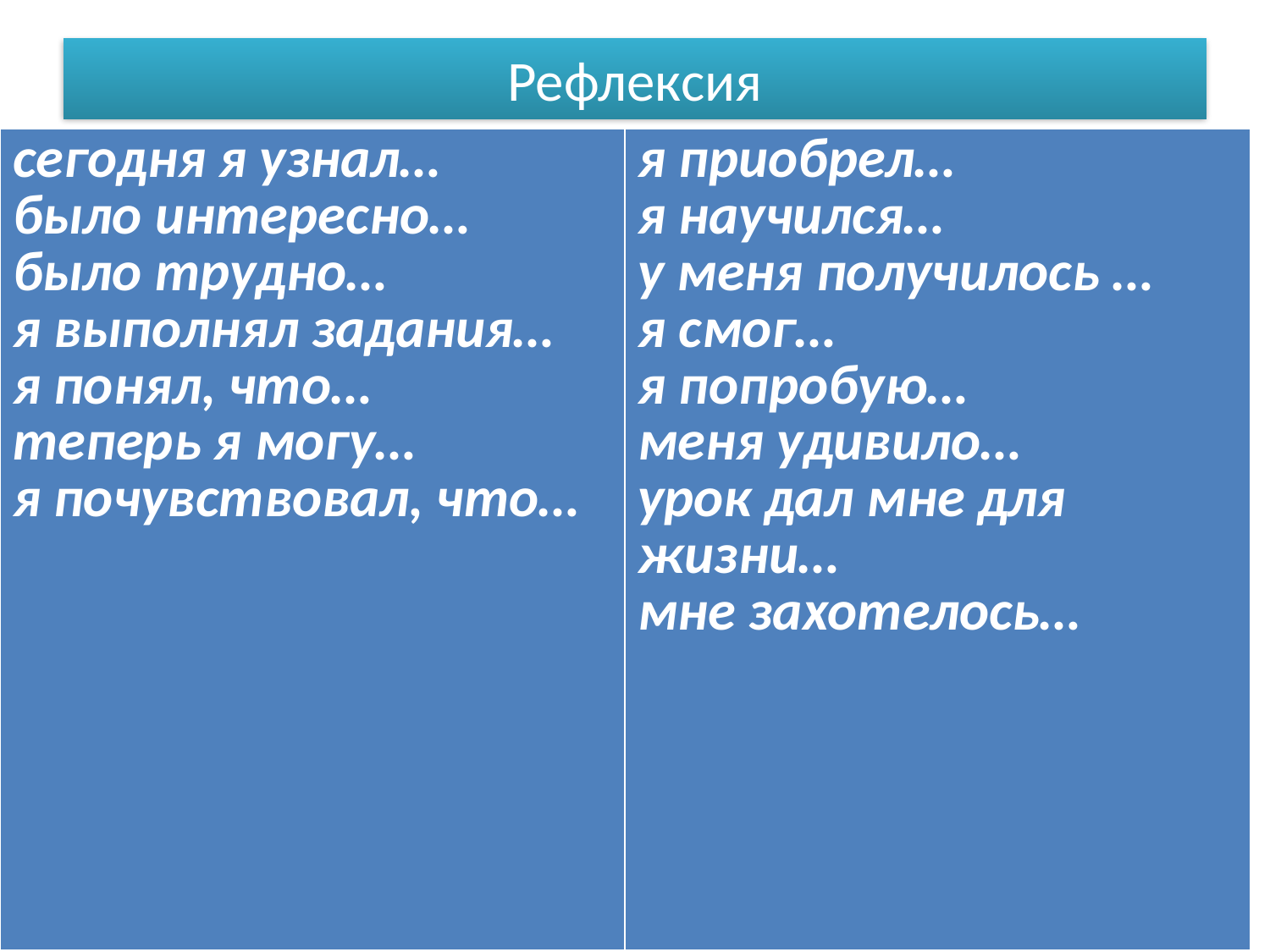

# Рефлексия

| сегодня я узнал… было интересно… было трудно… я выполнял задания… я понял, что… теперь я могу… я почувствовал, что… | я приобрел… я научился… у меня получилось … я смог… я попробую… меня удивило… урок дал мне для жизни… мне захотелось… |
| --- | --- |